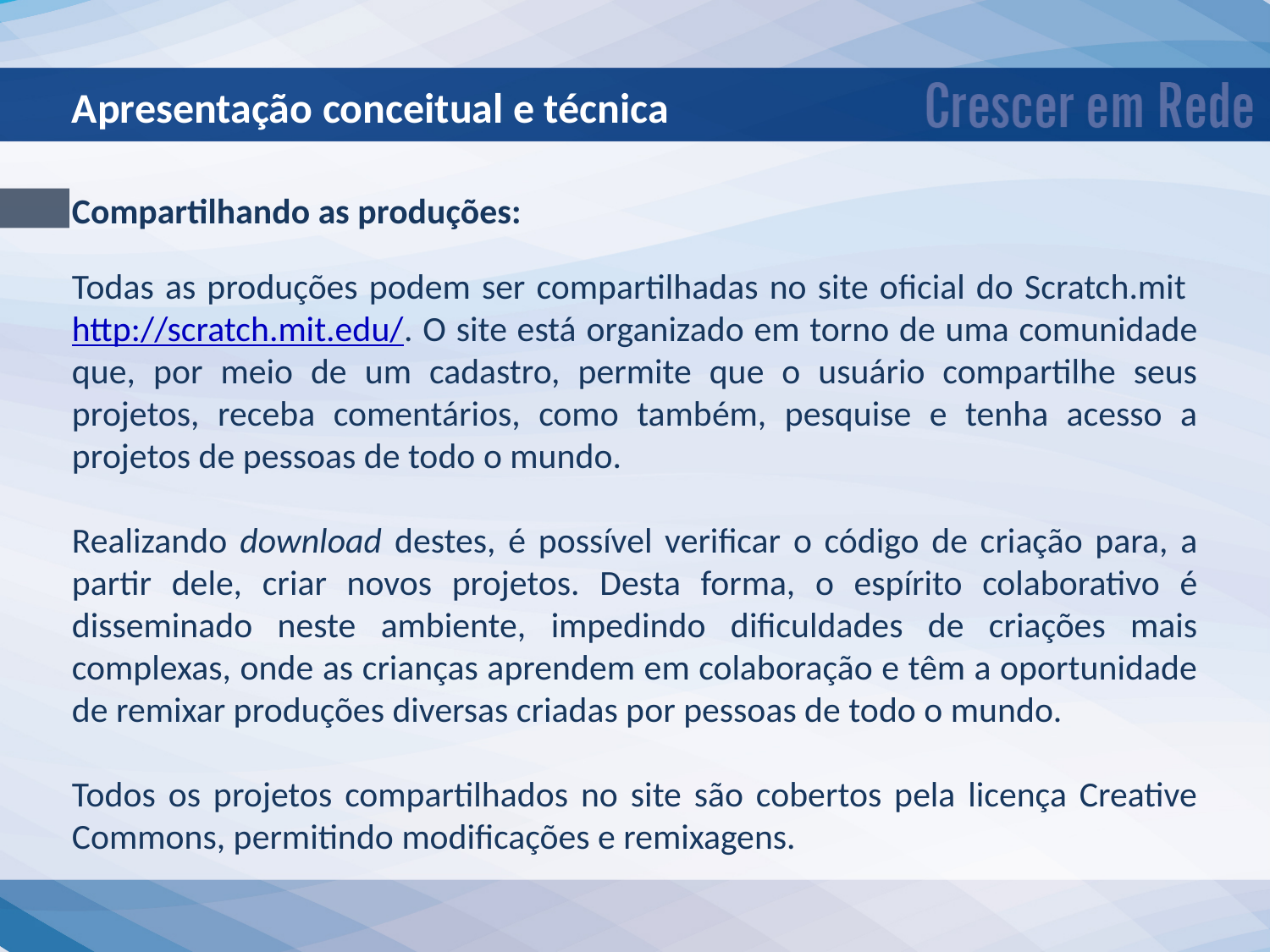

Apresentação conceitual e técnica
Compartilhando as produções:

Todas as produções podem ser compartilhadas no site oficial do Scratch.mit  http://scratch.mit.edu/. O site está organizado em torno de uma comunidade que, por meio de um cadastro, permite que o usuário compartilhe seus projetos, receba comentários, como também, pesquise e tenha acesso a projetos de pessoas de todo o mundo.

Realizando download destes, é possível verificar o código de criação para, a partir dele, criar novos projetos. Desta forma, o espírito colaborativo é disseminado neste ambiente, impedindo dificuldades de criações mais complexas, onde as crianças aprendem em colaboração e têm a oportunidade de remixar produções diversas criadas por pessoas de todo o mundo.

Todos os projetos compartilhados no site são cobertos pela licença Creative Commons, permitindo modificações e remixagens.